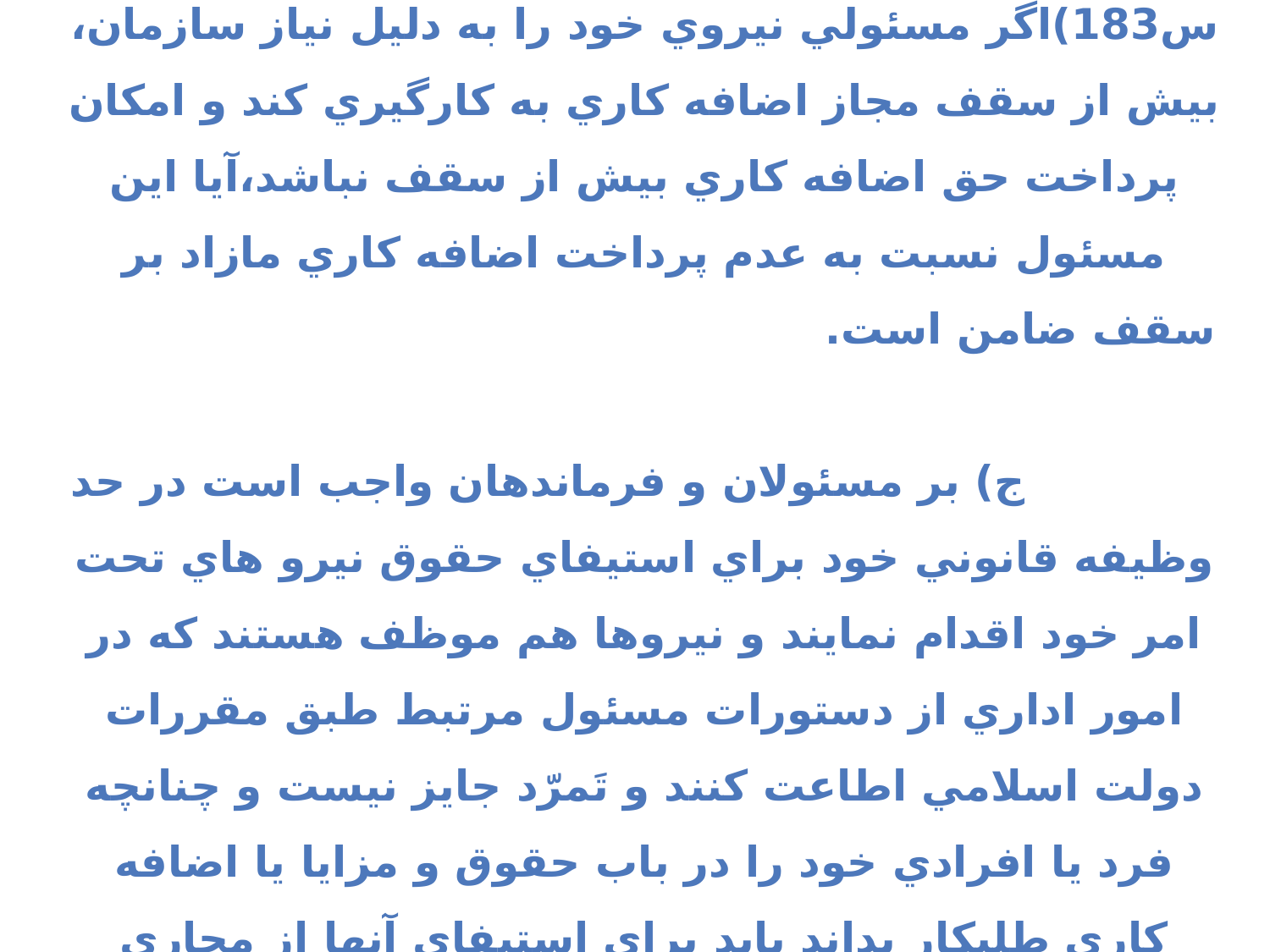

13/18- بکارگیری نیرو به اضافه کاری ونپرداختن اضافه کاری توسط مسئول
س183)اگر مسئولي نيروي خود را به دليل نياز سازمان، بيش از سقف مجاز اضافه كاري به كارگيري كند و امكان پرداخت حق اضافه كاري بيش از سقف نباشد،آيا اين مسئول نسبت به عدم پرداخت اضافه كاري مازاد بر سقف ضامن است.                                                                                                                                                ج) بر مسئولان و فرماندهان واجب است در حد وظيفه قانوني خود براي استيفاي حقوق نيرو هاي تحت امر خود اقدام نمايند و نيروها هم موظف هستند كه در امور اداري از دستورات مسئول مرتبط طبق مقررات دولت اسلامي اطاعت كنند و تَمرّد جايز نيست و چنانچه فرد يا افرادي خود را در باب حقوق و مزايا يا اضافه كاري طلبكار بداند بايد براي استيفاي آنها از مجاري قانوني پيگيري نمايد.